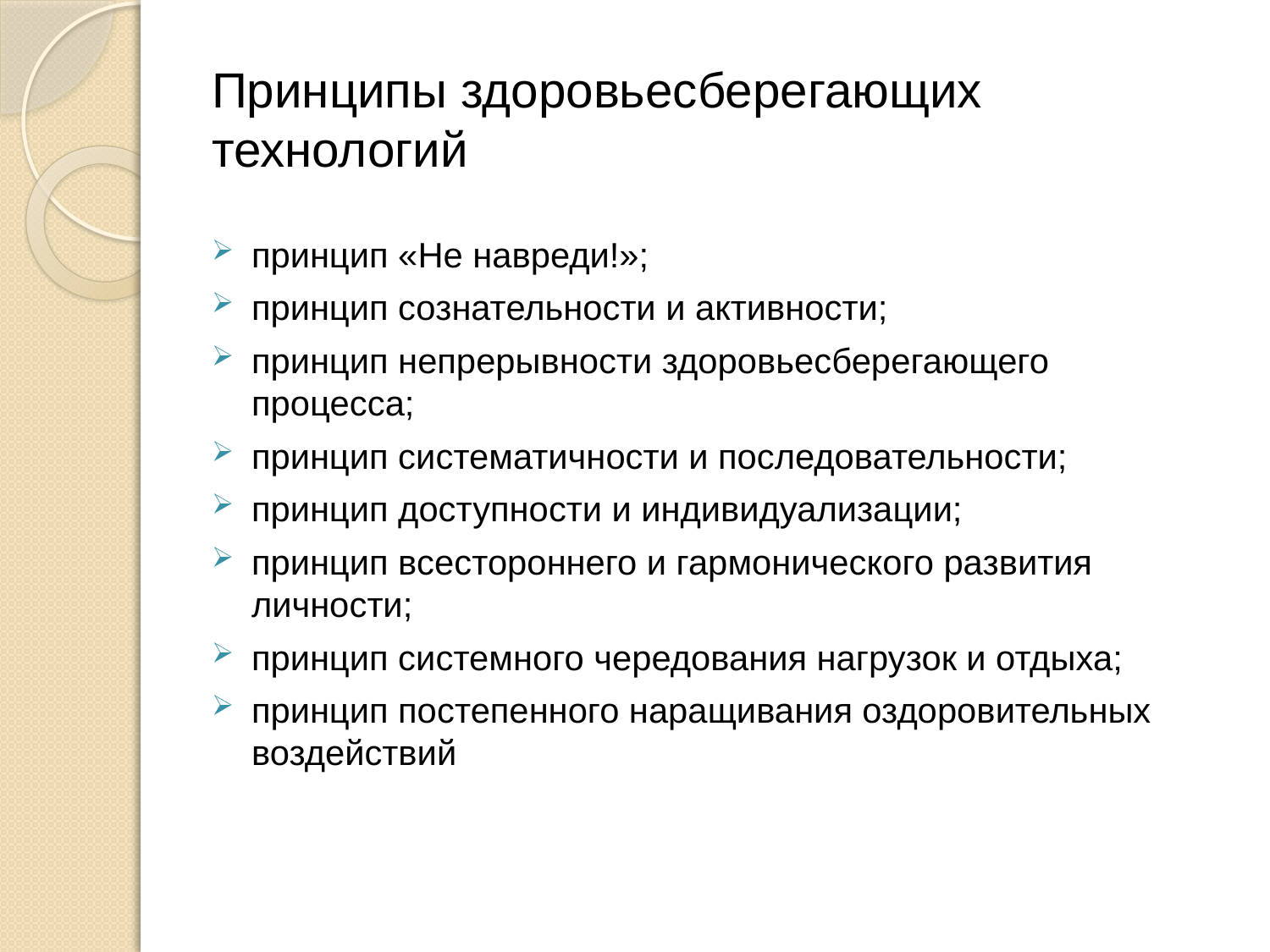

# Принципы здоровьесберегающих технологий
принцип «Не навреди!»;
принцип сознательности и активности;
принцип непрерывности здоровьесберегающего процесса;
принцип систематичности и последовательности;
принцип доступности и индивидуализации;
принцип всестороннего и гармонического развития личности;
принцип системного чередования нагрузок и отдыха;
принцип постепенного наращивания оздоровительных воздействий